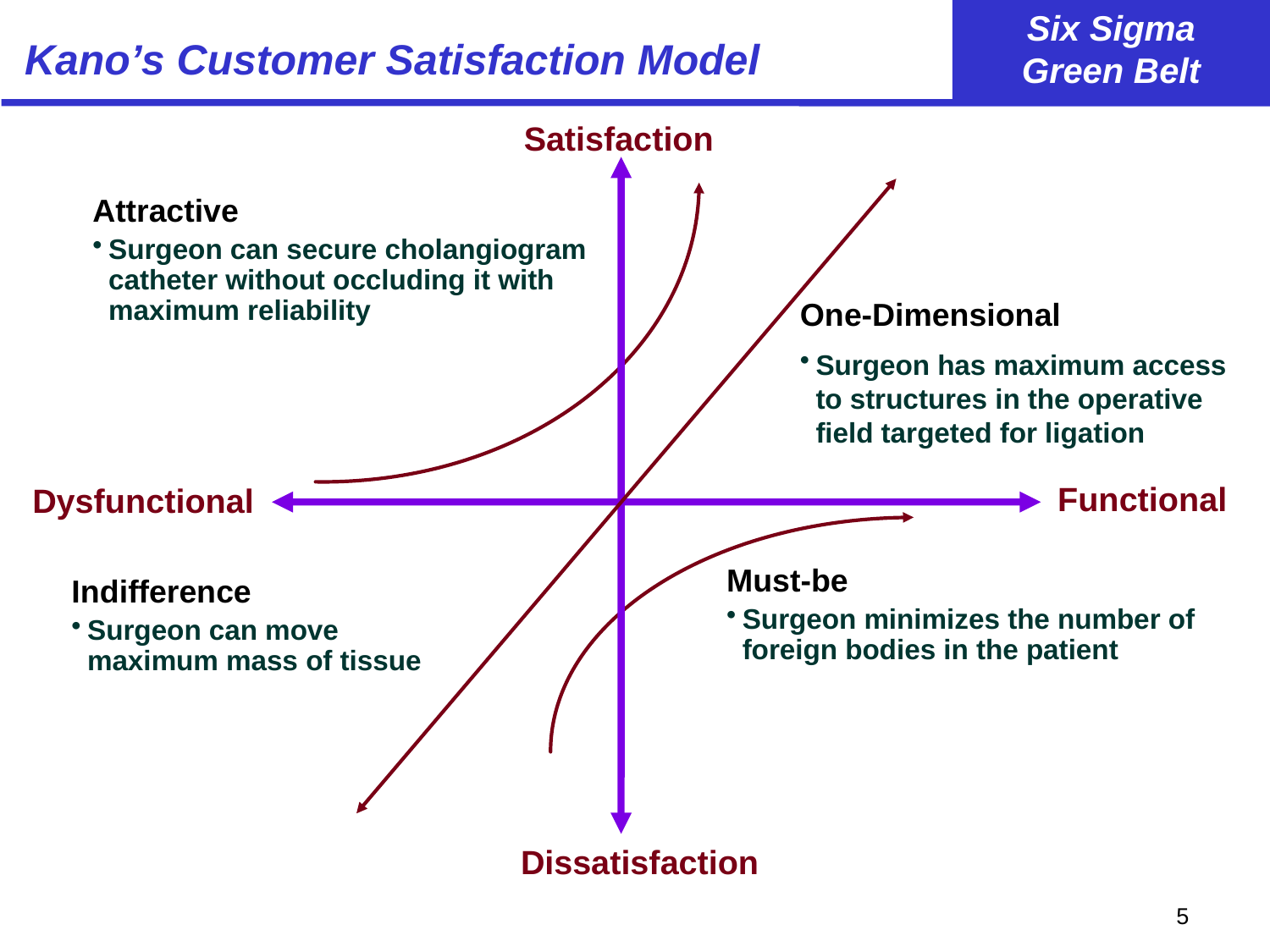

# Kano’s Customer Satisfaction Model
Satisfaction

Attractive
Surgeon can secure cholangiogram catheter without occluding it with maximum reliability
One-Dimensional
Surgeon has maximum access to structures in the operative field targeted for ligation
Functional
Dysfunctional

Must-be
Surgeon minimizes the number of foreign bodies in the patient
Indifference
Surgeon can move maximum mass of tissue
Dissatisfaction